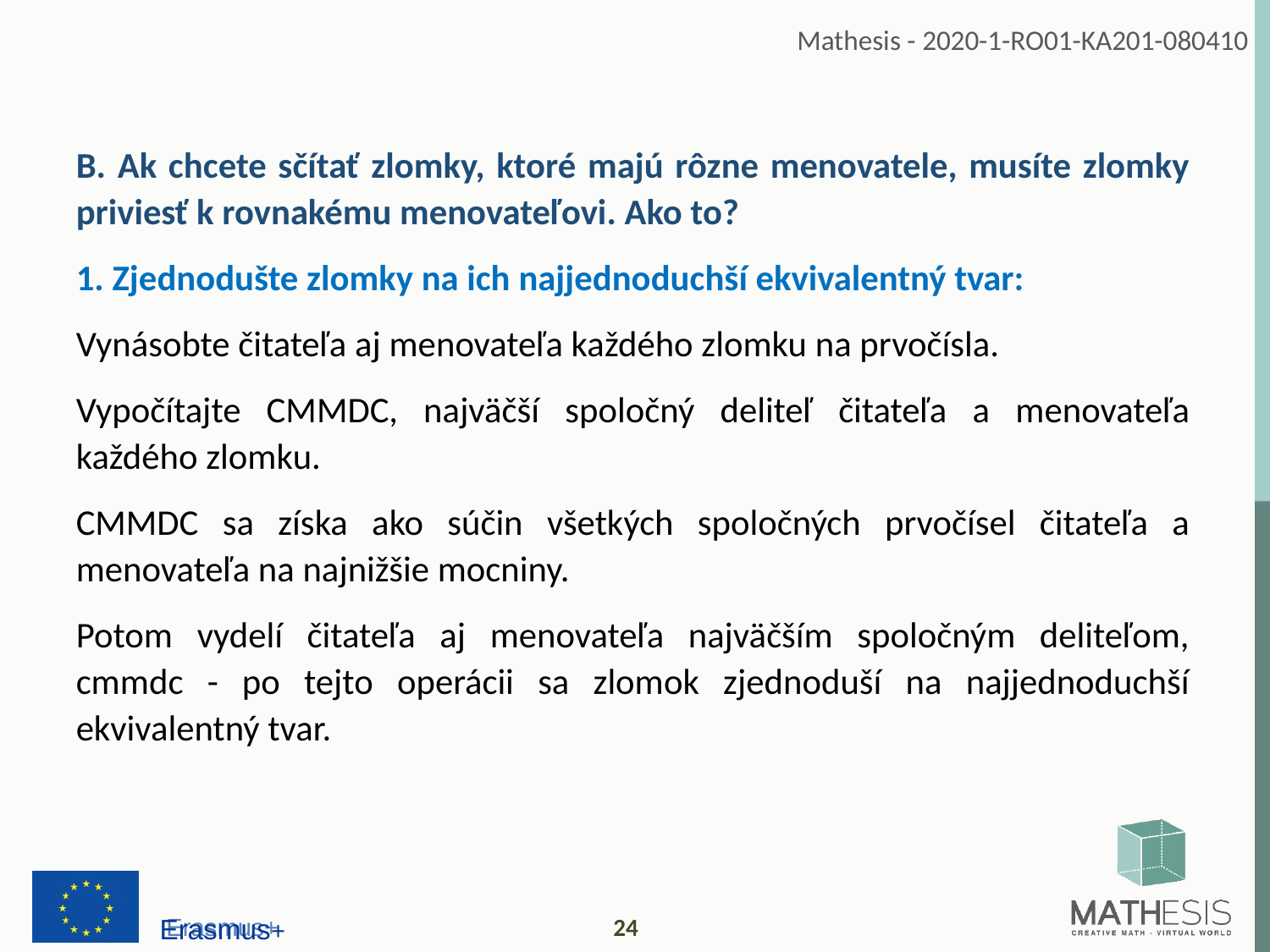

B. Ak chcete sčítať zlomky, ktoré majú rôzne menovatele, musíte zlomky priviesť k rovnakému menovateľovi. Ako to?
1. Zjednodušte zlomky na ich najjednoduchší ekvivalentný tvar:
Vynásobte čitateľa aj menovateľa každého zlomku na prvočísla.
Vypočítajte CMMDC, najväčší spoločný deliteľ čitateľa a menovateľa každého zlomku.
CMMDC sa získa ako súčin všetkých spoločných prvočísel čitateľa a menovateľa na najnižšie mocniny.
Potom vydelí čitateľa aj menovateľa najväčším spoločným deliteľom, cmmdc - po tejto operácii sa zlomok zjednoduší na najjednoduchší ekvivalentný tvar.